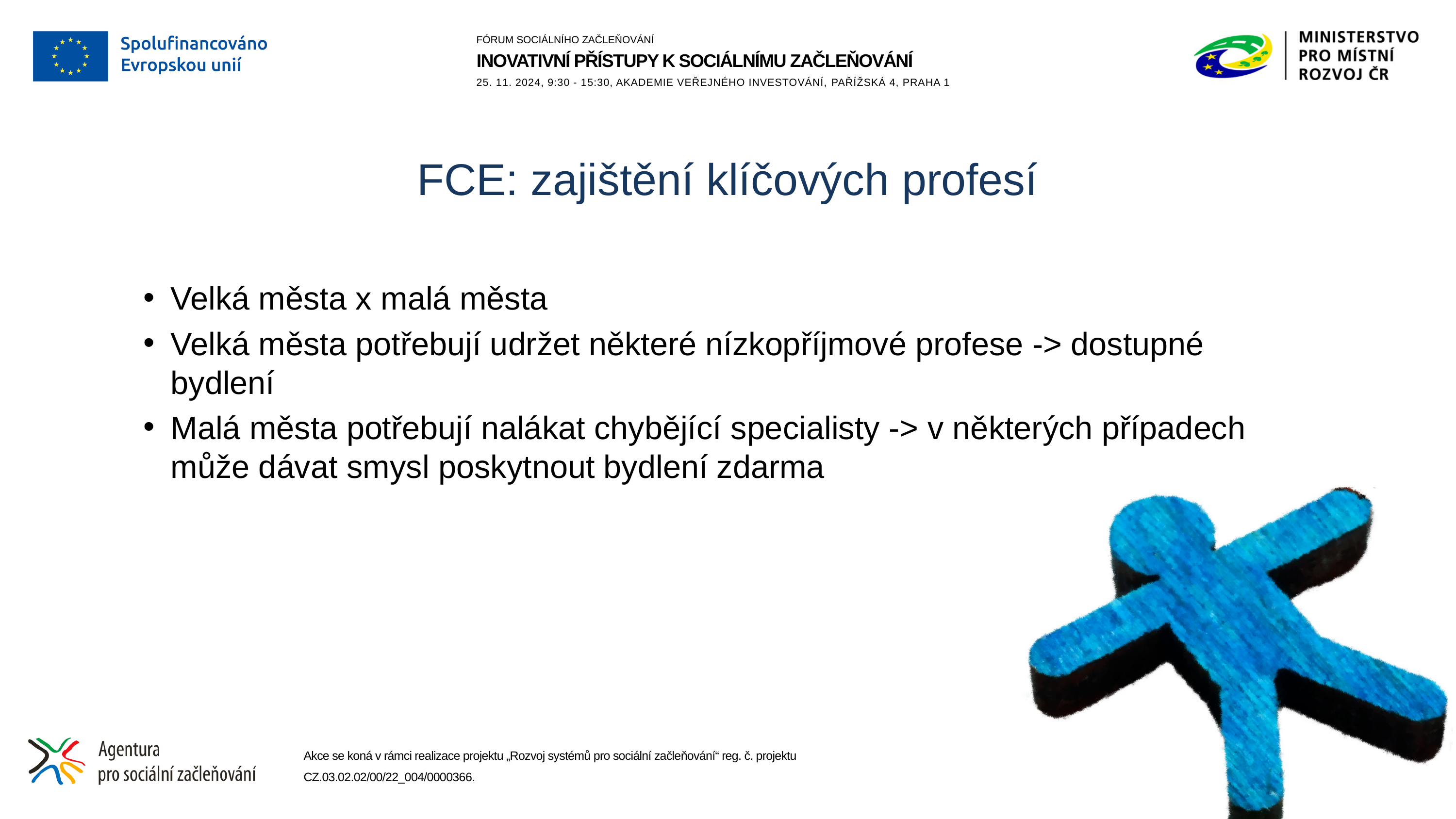

# FCE: zajištění klíčových profesí
Velká města x malá města
Velká města potřebují udržet některé nízkopříjmové profese -> dostupné bydlení
Malá města potřebují nalákat chybějící specialisty -> v některých případech může dávat smysl poskytnout bydlení zdarma